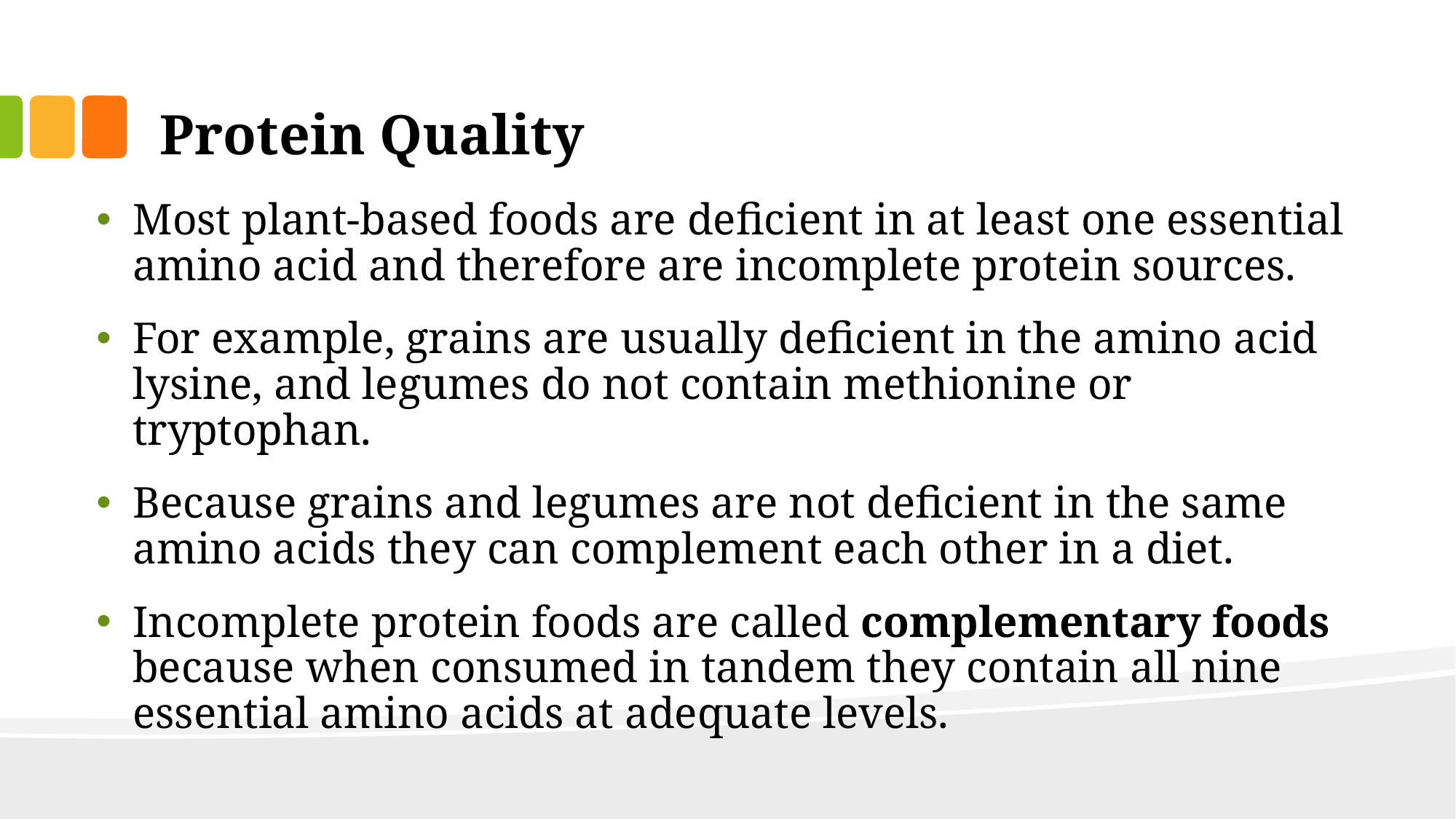

# Protein Quality
Most plant-based foods are deficient in at least one essential amino acid and therefore are incomplete protein sources.
For example, grains are usually deficient in the amino acid lysine, and legumes do not contain methionine or tryptophan.
Because grains and legumes are not deficient in the same amino acids they can complement each other in a diet.
Incomplete protein foods are called complementary foods because when consumed in tandem they contain all nine essential amino acids at adequate levels.